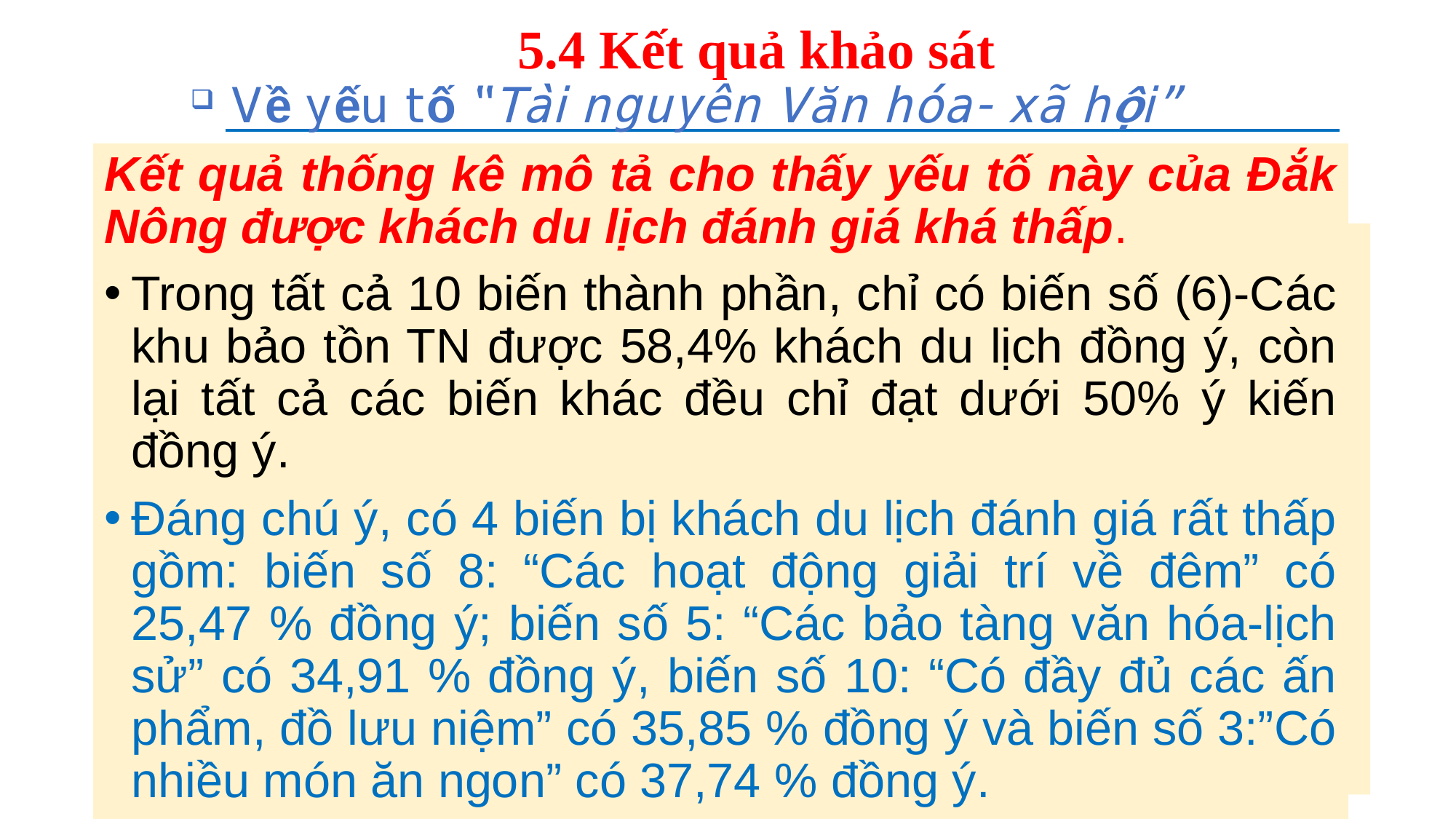

# 5.4 Kết quả khảo sát
 Về yếu tố “Tài nguyên Văn hóa- xã hội”

Kết quả thống kê mô tả cho thấy yếu tố này của Đắk Nông được khách du lịch đánh giá khá thấp.
Trong tất cả 10 biến thành phần, chỉ có biến số (6)-Các khu bảo tồn TN được 58,4% khách du lịch đồng ý, còn lại tất cả các biến khác đều chỉ đạt dưới 50% ý kiến đồng ý.
Đáng chú ý, có 4 biến bị khách du lịch đánh giá rất thấp gồm: biến số 8: “Các hoạt động giải trí về đêm” có 25,47 % đồng ý; biến số 5: “Các bảo tàng văn hóa-lịch sử” có 34,91 % đồng ý, biến số 10: “Có đầy đủ các ấn phẩm, đồ lưu niệm” có 35,85 % đồng ý và biến số 3:”Có nhiều món ăn ngon” có 37,74 % đồng ý.

%